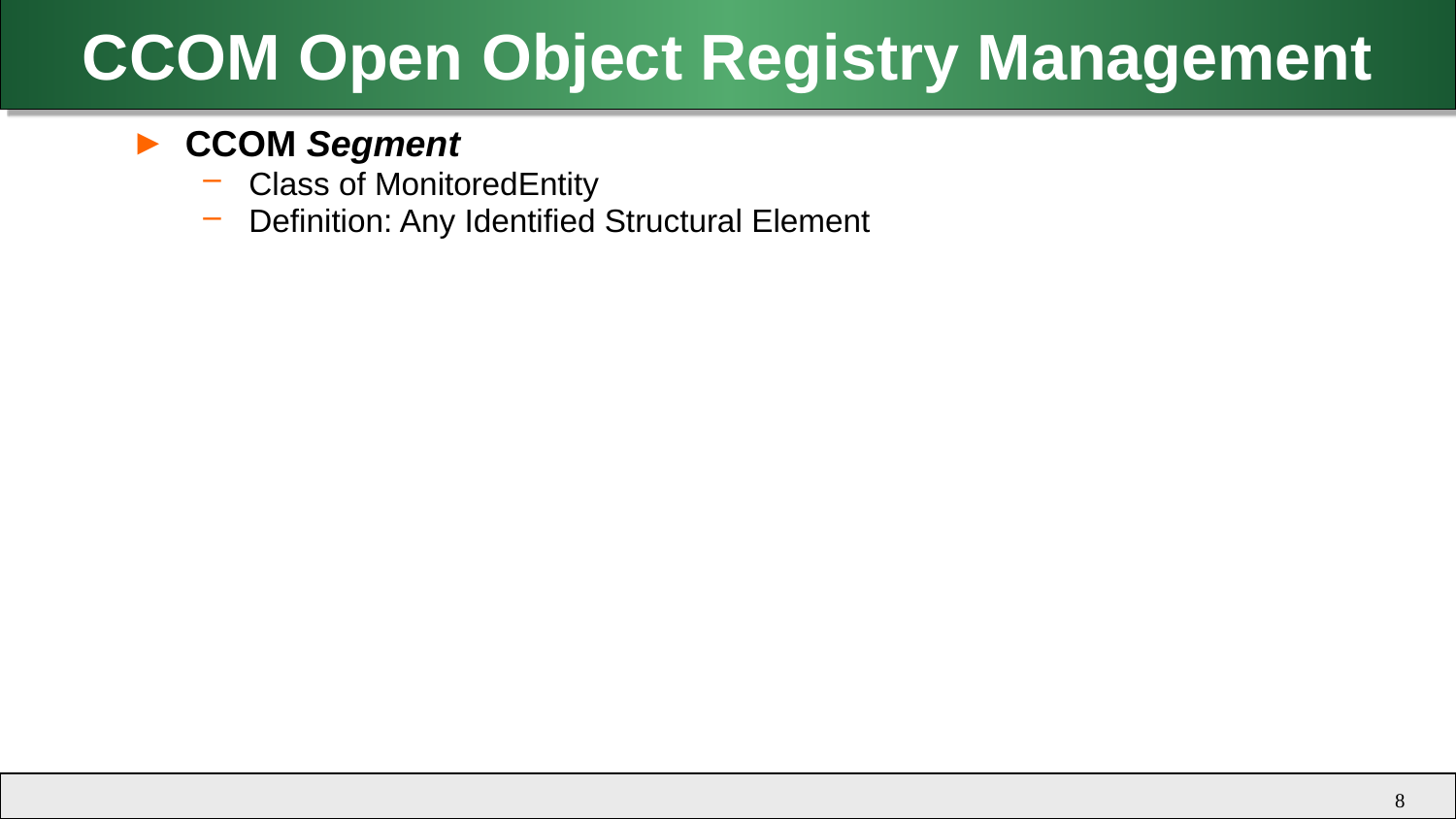

# CCOM Open Object Registry Management
CCOM Segment
Class of MonitoredEntity
Definition: Any Identified Structural Element
8